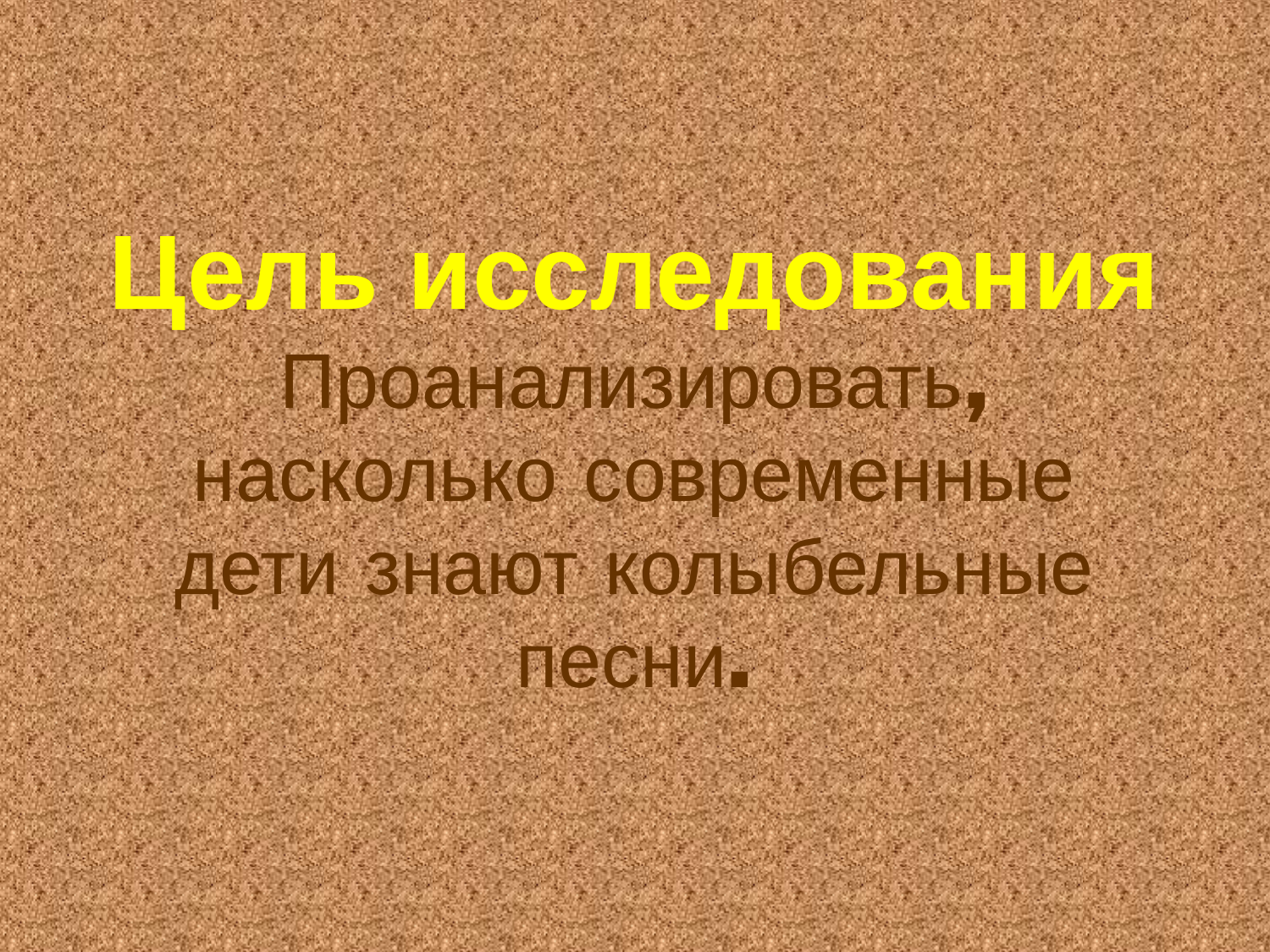

# Цель исследования Проанализировать, насколько современные дети знают колыбельные песни.